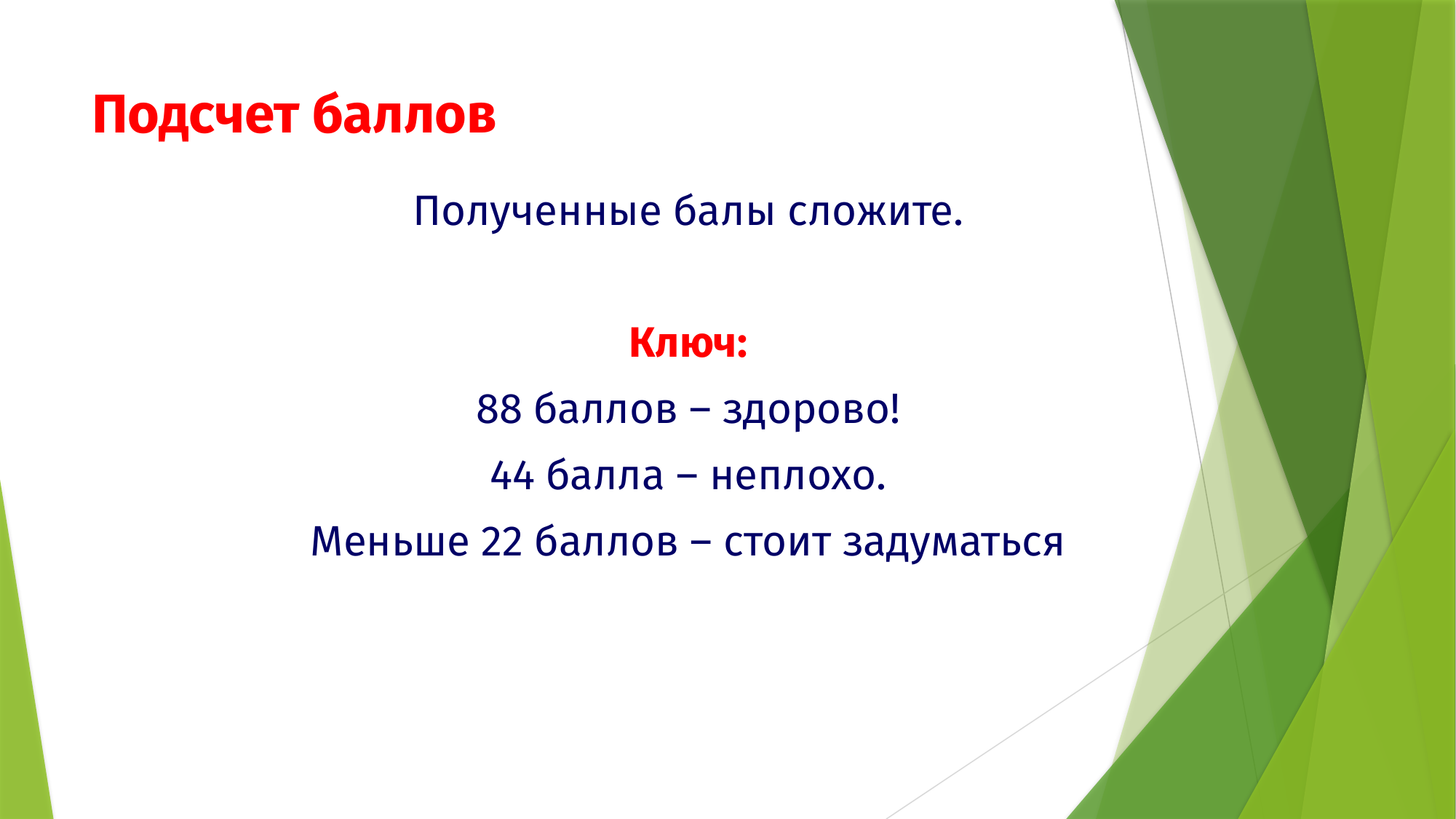

# Подсчет баллов
Полученные балы сложите.

Ключ:
88 баллов – здорово!
44 балла – неплохо.
Меньше 22 баллов – стоит задуматься